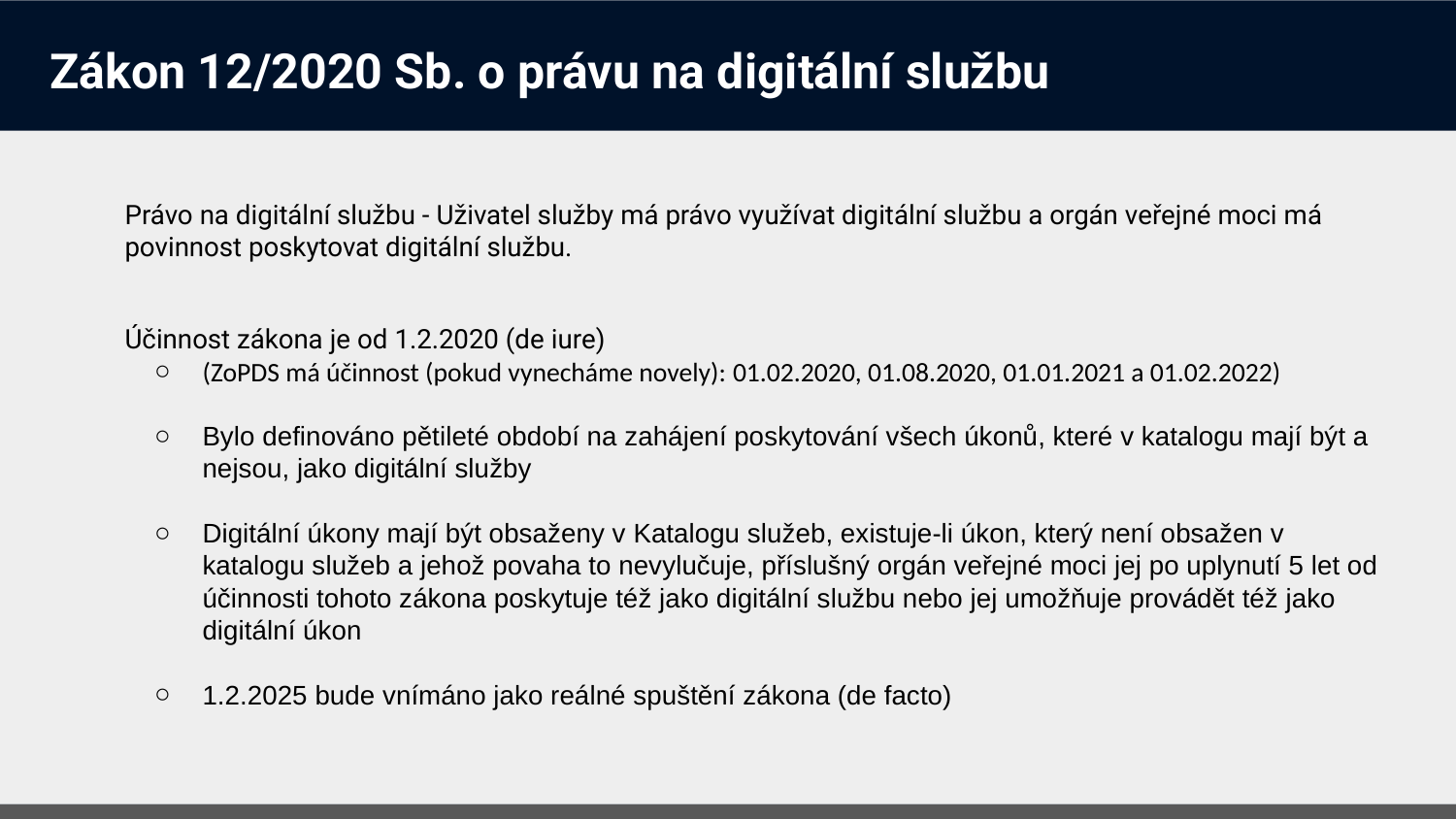

# Zákon 12/2020 Sb. o právu na digitální službu
Právo na digitální službu - Uživatel služby má právo využívat digitální službu a orgán veřejné moci má povinnost poskytovat digitální službu.

Účinnost zákona je od 1.2.2020 (de iure)
(ZoPDS má účinnost (pokud vynecháme novely): 01.02.2020, 01.08.2020, 01.01.2021 a 01.02.2022)

Bylo definováno pětileté období na zahájení poskytování všech úkonů, které v katalogu mají být a nejsou, jako digitální služby

Digitální úkony mají být obsaženy v Katalogu služeb, existuje-li úkon, který není obsažen v katalogu služeb a jehož povaha to nevylučuje, příslušný orgán veřejné moci jej po uplynutí 5 let od účinnosti tohoto zákona poskytuje též jako digitální službu nebo jej umožňuje provádět též jako digitální úkon

1.2.2025 bude vnímáno jako reálné spuštění zákona (de facto)